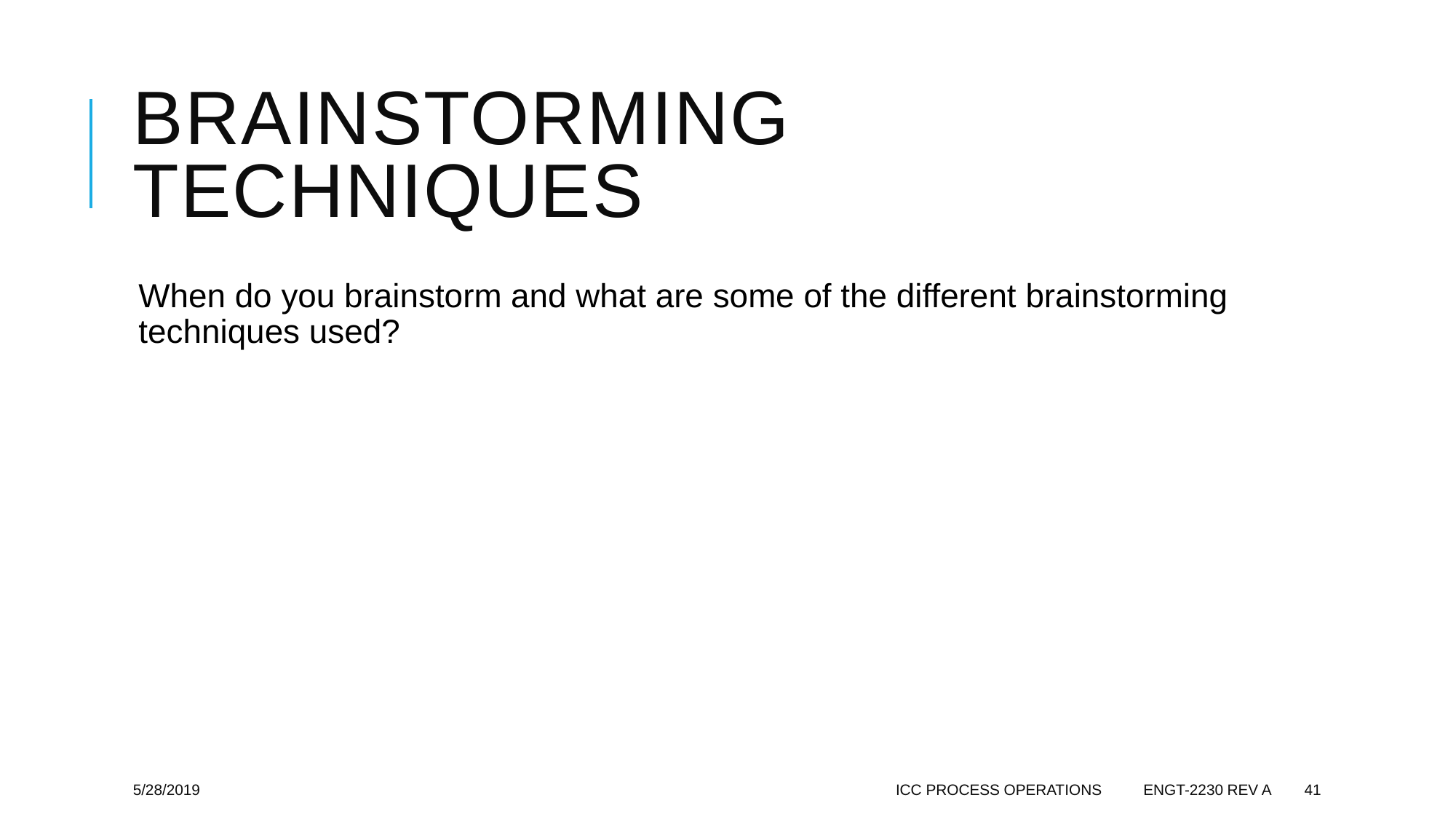

# Brainstorming techniques
When do you brainstorm and what are some of the different brainstorming techniques used?
5/28/2019
ICC Process Operations          ENGT-2230 Rev A
41